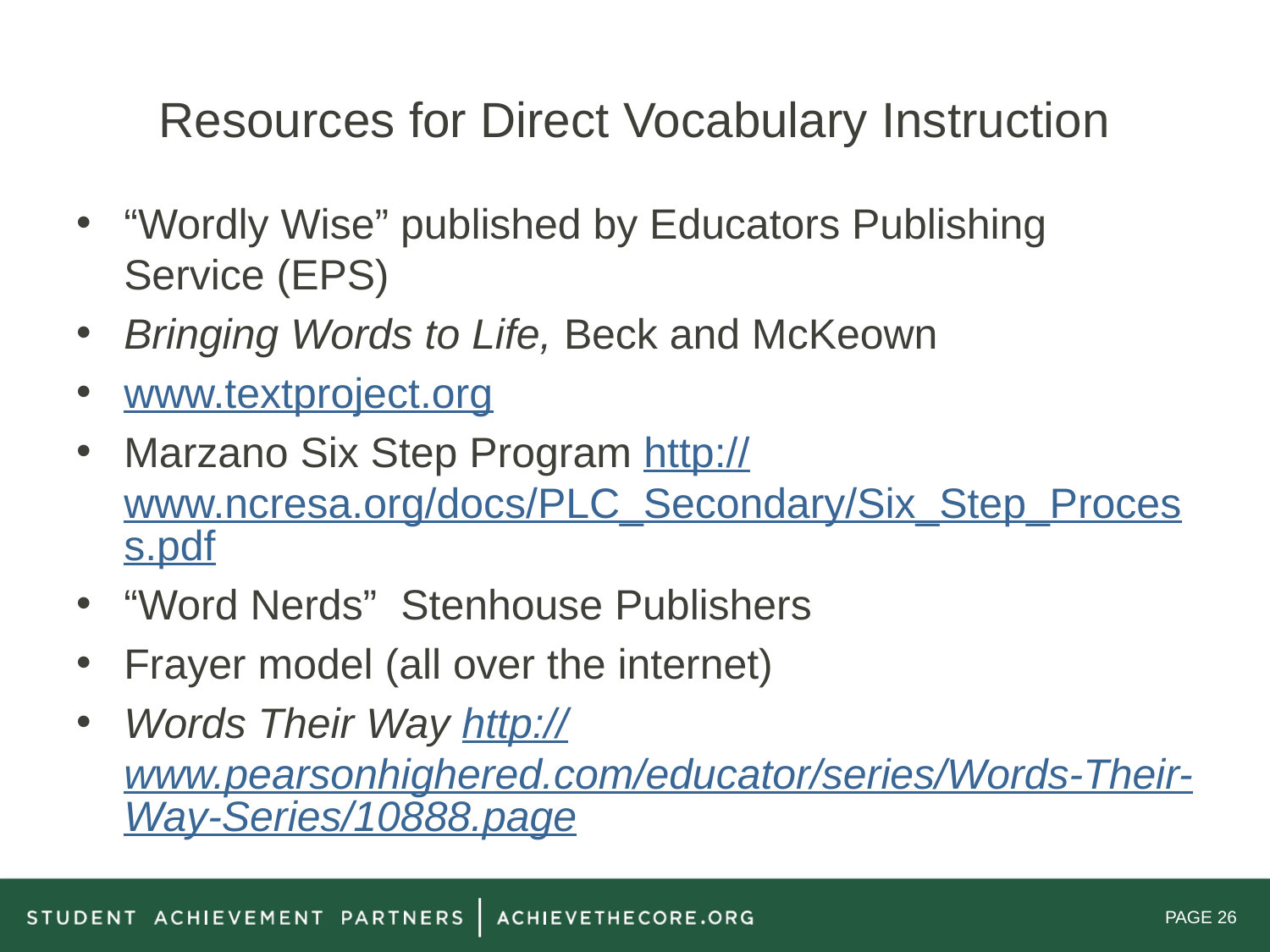

# Resources for Direct Vocabulary Instruction
“Wordly Wise” published by Educators Publishing Service (EPS)
Bringing Words to Life, Beck and McKeown
www.textproject.org
Marzano Six Step Program http://www.ncresa.org/docs/PLC_Secondary/Six_Step_Process.pdf
“Word Nerds”  Stenhouse Publishers
Frayer model (all over the internet)
Words Their Way http://www.pearsonhighered.com/educator/series/Words-Their-Way-Series/10888.page